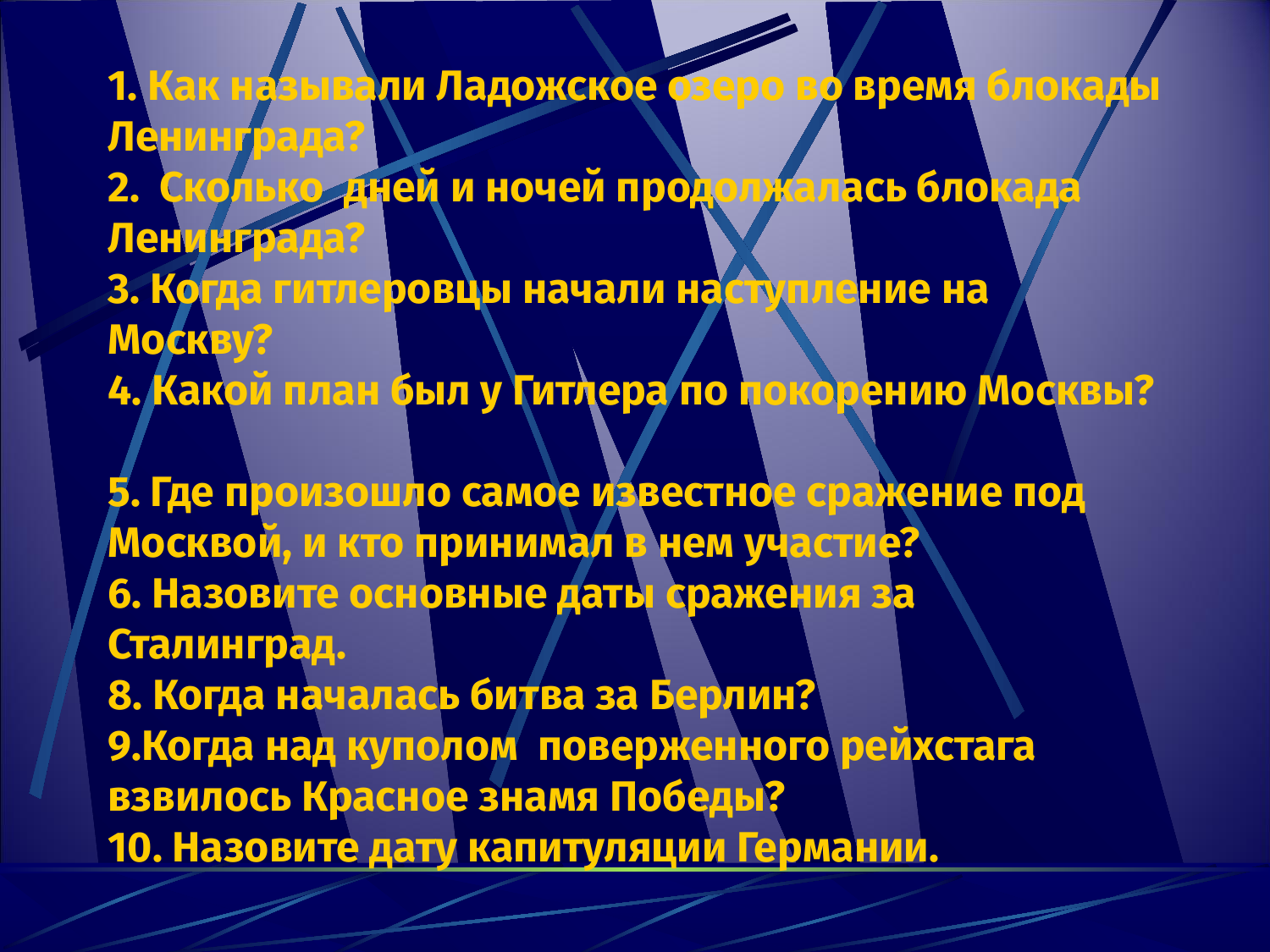

# 1. Как называли Ладожское озеро во время блокады Ленинграда? 2.  Сколько  дней и ночей продолжалась блокада Ленинграда? 3. Когда гитлеровцы начали наступление на Москву? 4. Какой план был у Гитлера по покорению Москвы? 5. Где произошло самое известное сражение под  Москвой, и кто принимал в нем участие? 6. Назовите основные даты сражения за Сталинград. 8. Когда началась битва за Берлин? 9.Когда над куполом  поверженного рейхстага взвилось Красное знамя Победы? 10. Назовите дату капитуляции Германии.